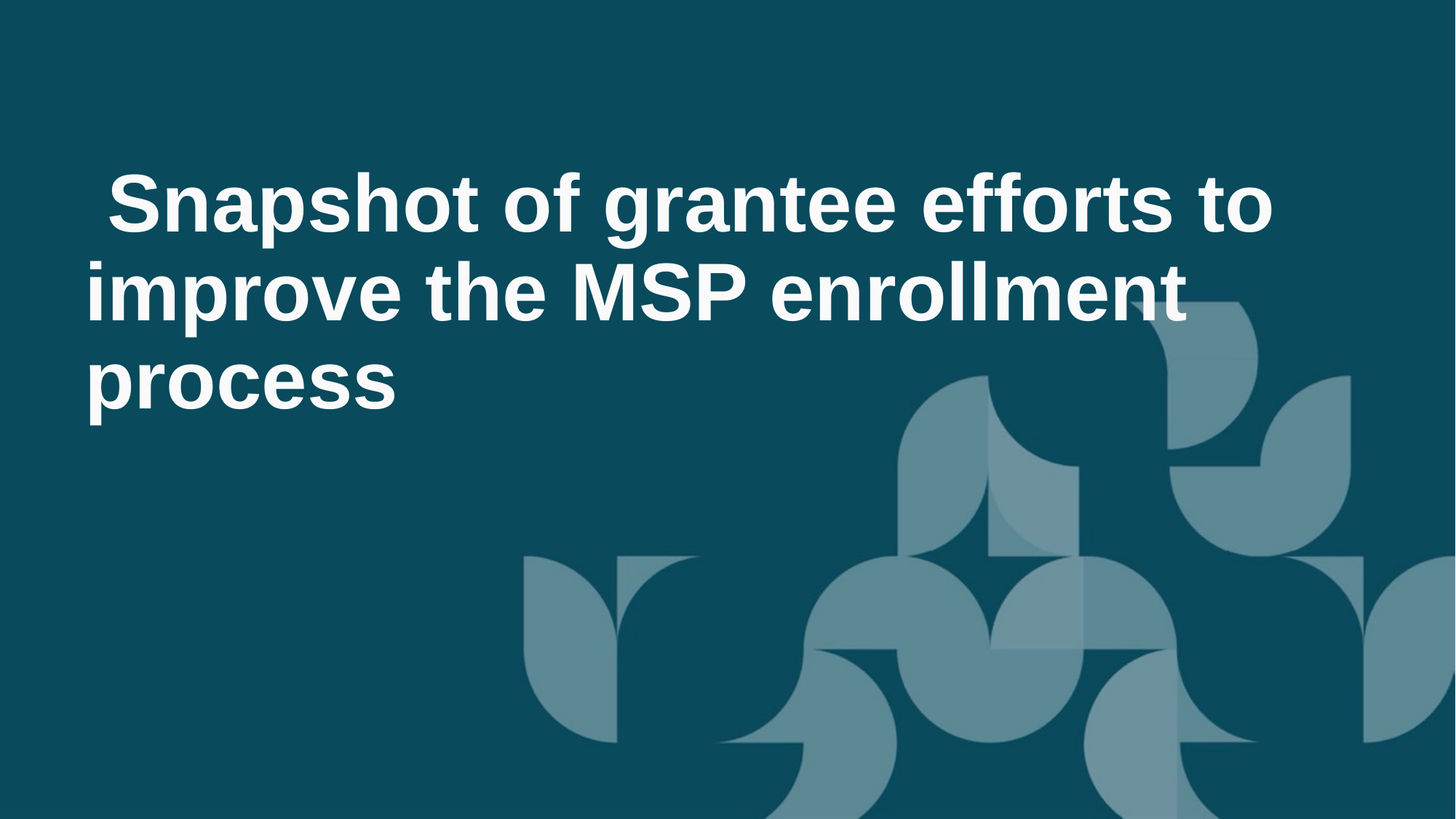

Snapshot of grantee efforts to improve the MSP enrollment process